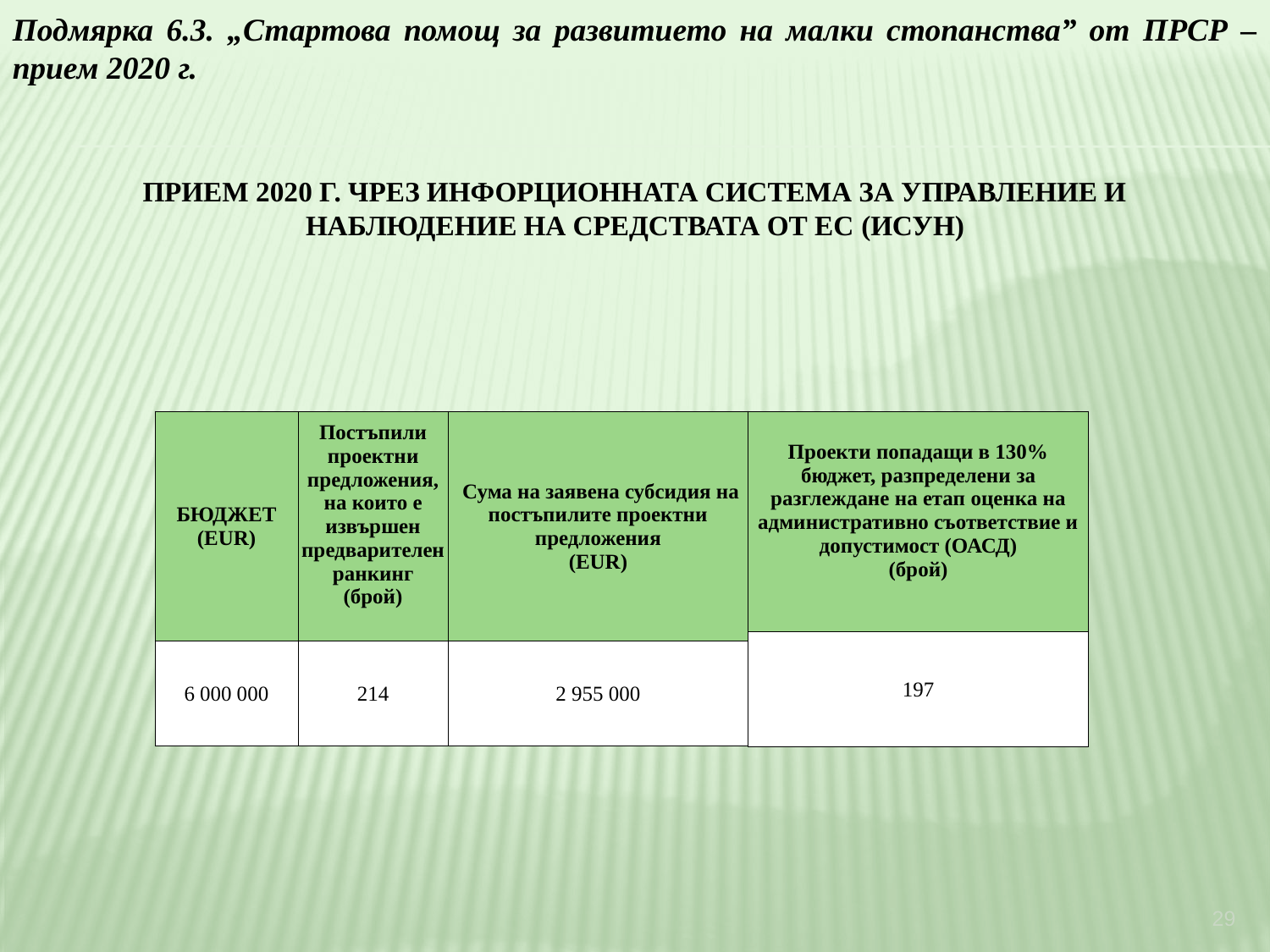

Подмярка 6.3. „Стартова помощ за развитието на малки стопанства” от ПРСР – прием 2020 г.

ПРИЕМ 2020 Г. ЧРЕЗ ИНФОРЦИОННАТА СИСТЕМА ЗА УПРАВЛЕНИЕ И НАБЛЮДЕНИЕ НА СРЕДСТВАТА ОТ ЕС (ИСУН)
| БЮДЖЕТ (EUR) | Постъпили проектни предложения, на които е извършен предварителен ранкинг (брой) | Сума на заявена субсидия на постъпилите проектни предложения (EUR) |
| --- | --- | --- |
| 6 000 000 | 214 | 2 955 000 |
| Проекти попадащи в 130% бюджет, разпределени за разглеждане на етап оценка на административно съответствие и допустимост (ОАСД) (брой) |
| --- |
| 197 |
29